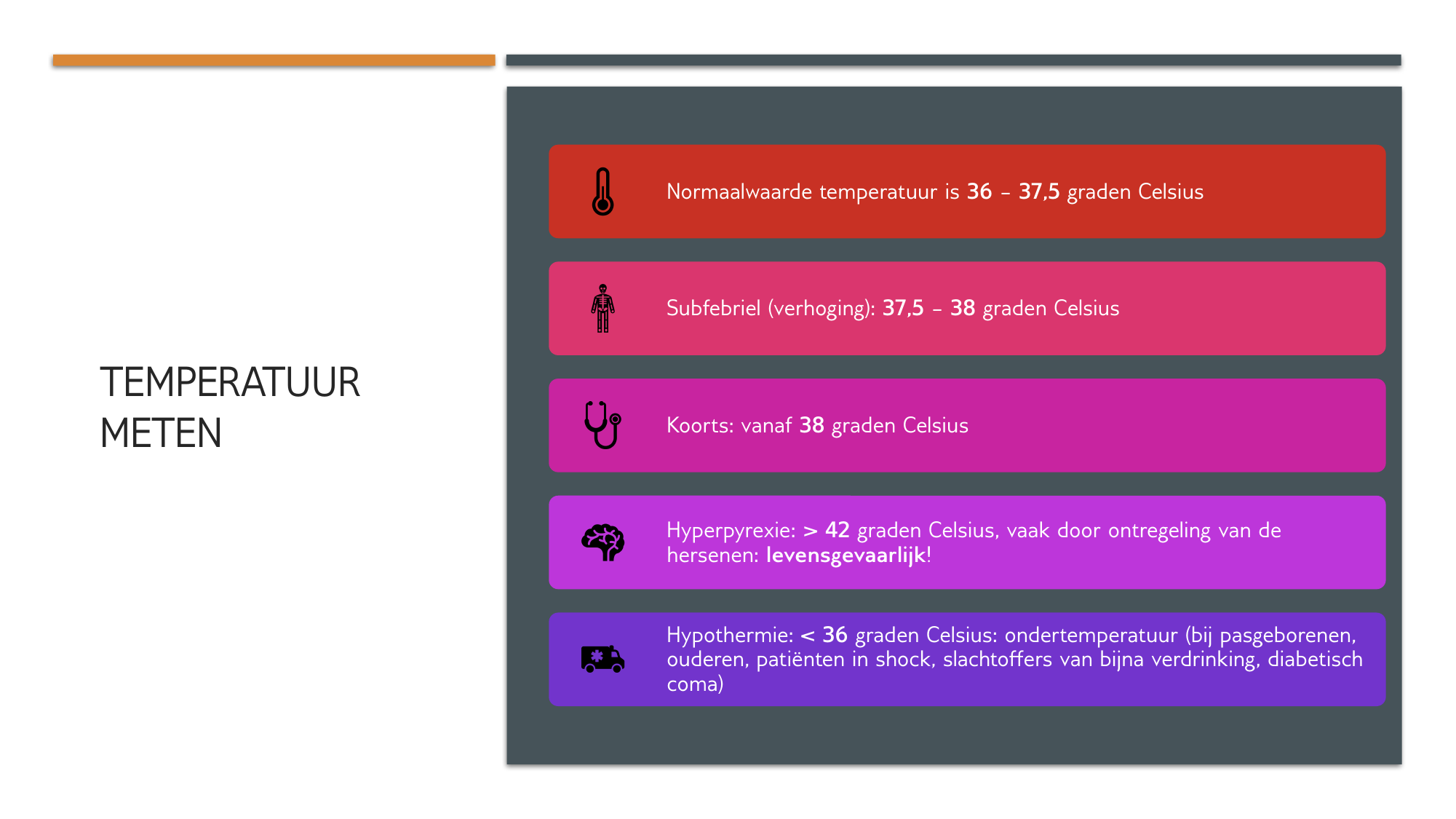

# Temperatuur meten
Normaalwaarde temperatuur is 36 – 37,5 graden Celsius
Subfebriel (verhoging): 37,5 – 38 graden Celsius
Koorts: vanaf 38 graden Celsius
Hyperpyrexie: > 42 graden Celsius, vaak door ontregeling van de hersenen: levensgevaarlijk!
Hypothermie: < 36 graden Celsius: ondertemperatuur (bij pasgeborenen, ouderen, patiënten in shock, slachtoffers van bijna verdrinking, diabetisch coma)